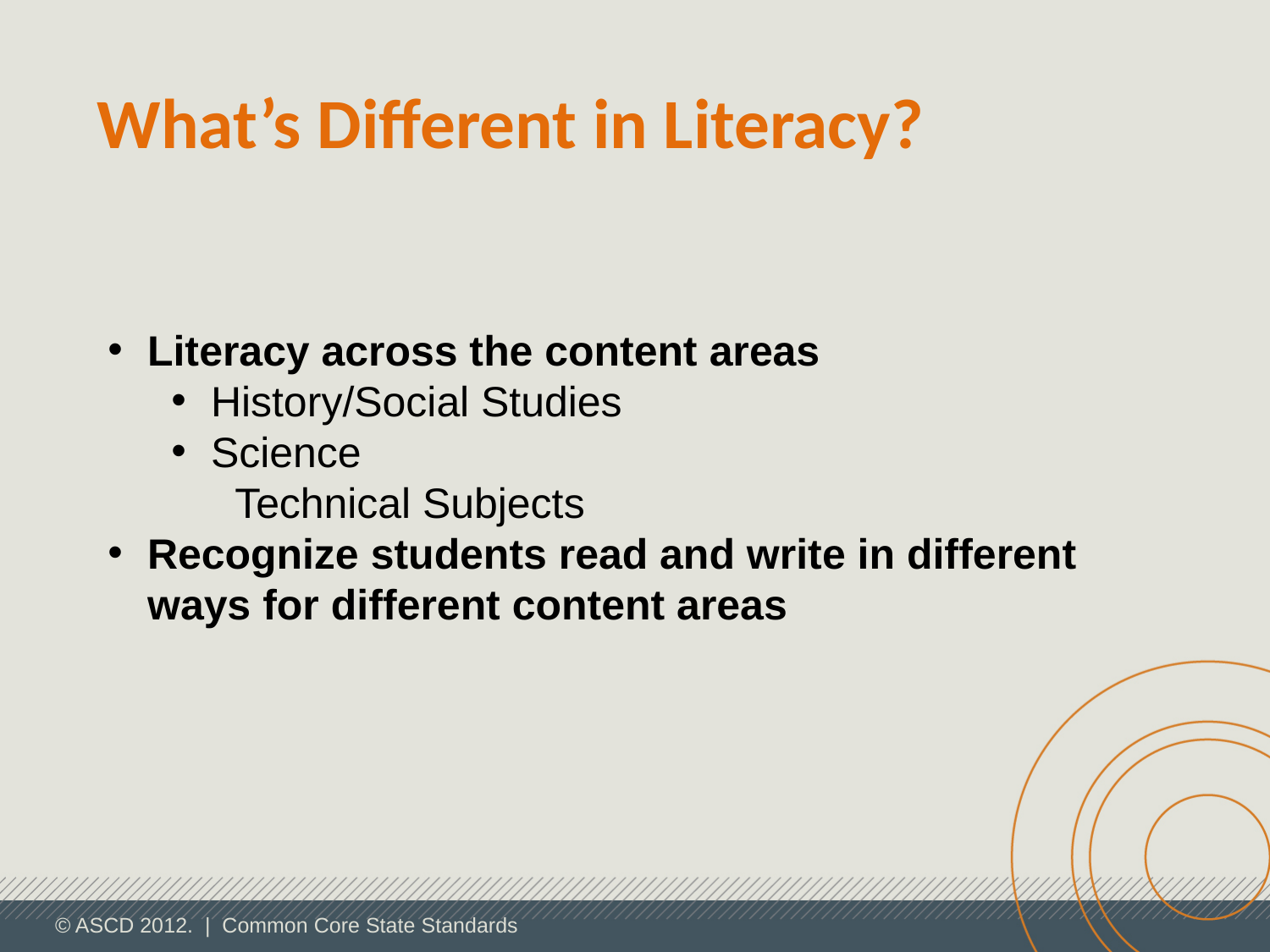

What’s Different in Literacy?

Literacy across the content areas
History/Social Studies
Science
	Technical Subjects
Recognize students read and write in different ways for different content areas
© ASCD 2012.  |  Common Core State Standards